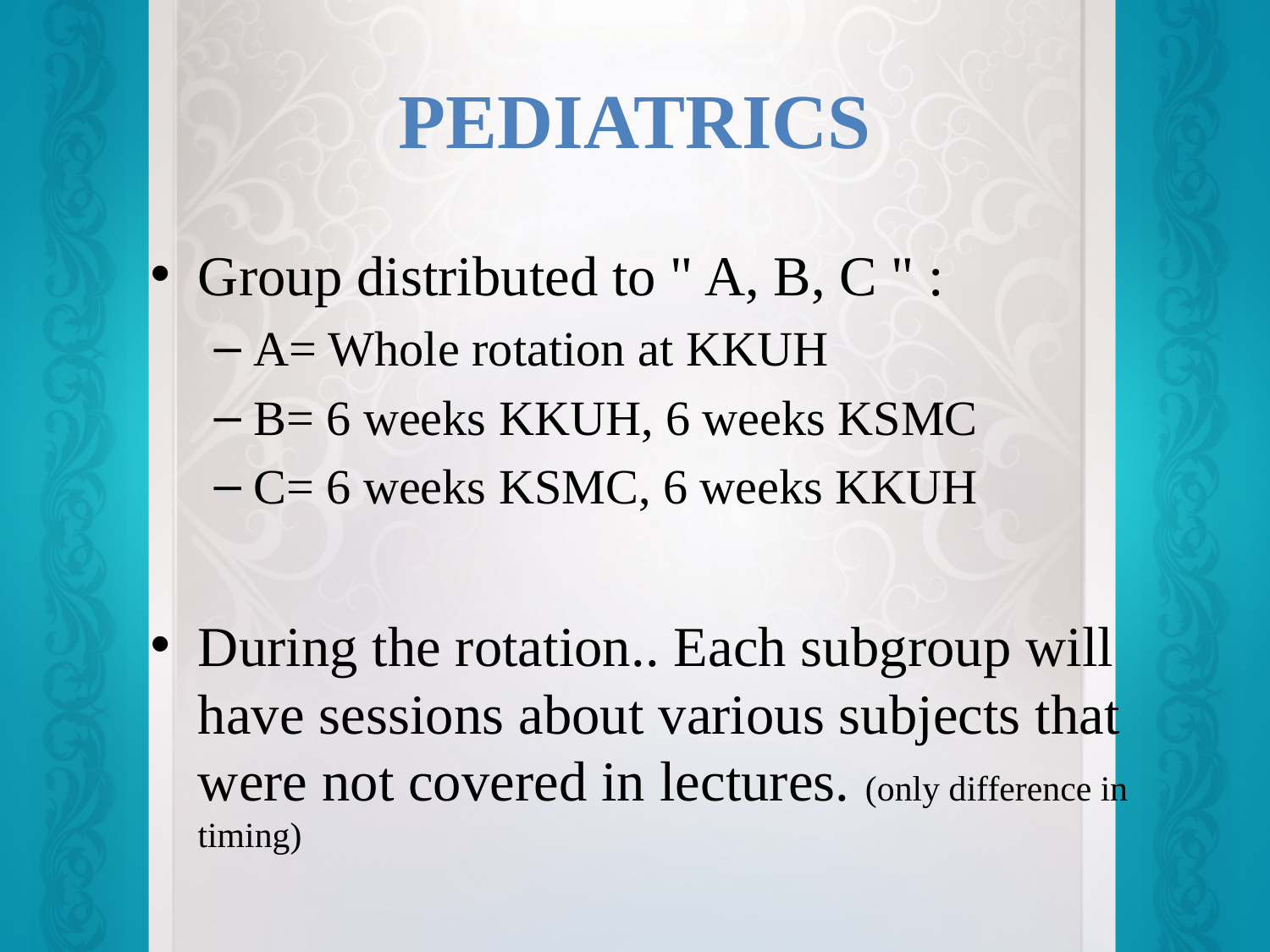

# Pediatrics
Group distributed to " A, B, C " :
A= Whole rotation at KKUH
B= 6 weeks KKUH, 6 weeks KSMC
C= 6 weeks KSMC, 6 weeks KKUH

During the rotation.. Each subgroup will have sessions about various subjects that were not covered in lectures. (only difference in timing)